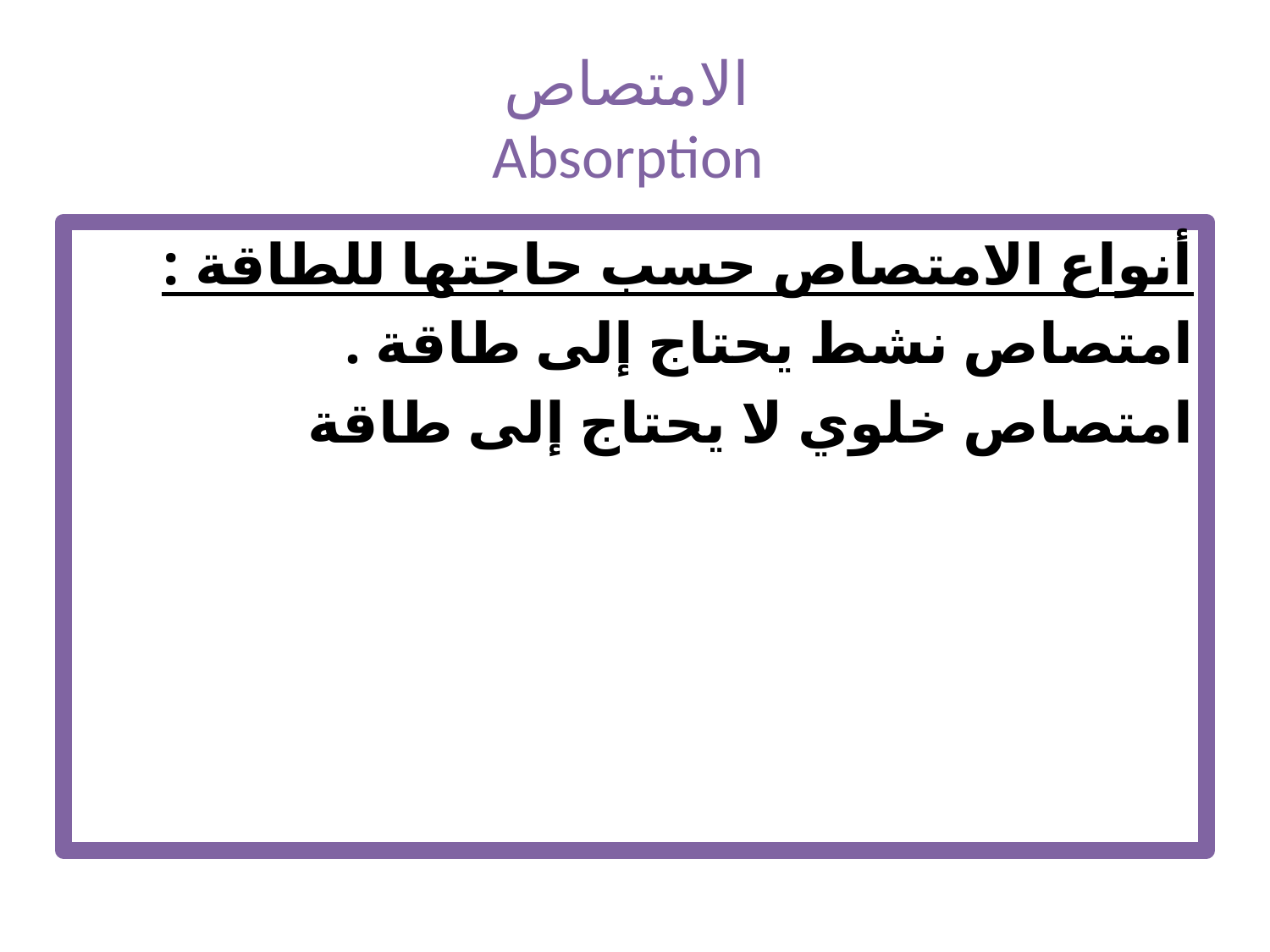

# الامتصاص Absorption

أنواع الامتصاص حسب حاجتها للطاقة :
	امتصاص نشط يحتاج إلى طاقة .
	امتصاص خلوي لا يحتاج إلى طاقة